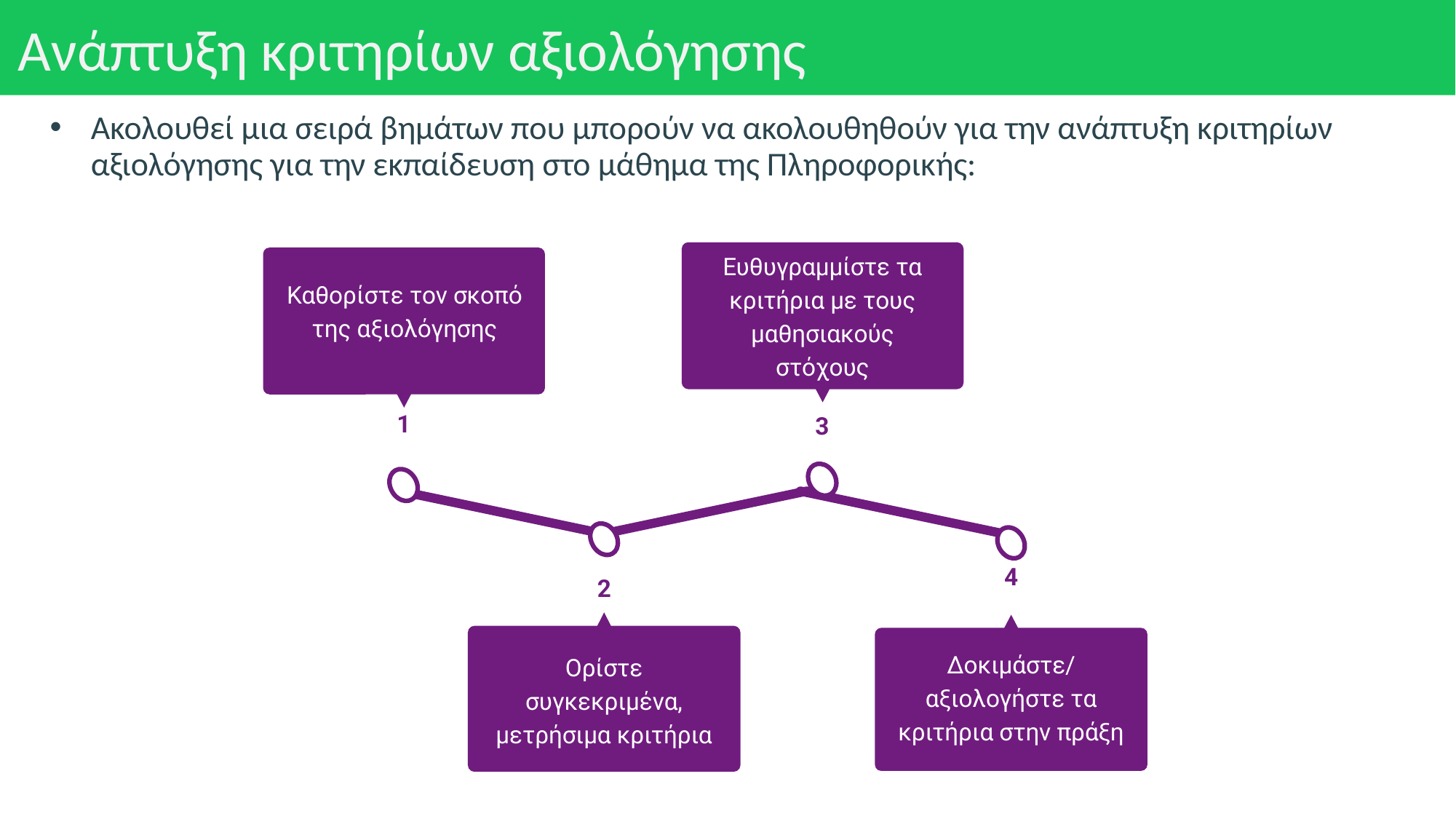

# Ανάπτυξη κριτηρίων αξιολόγησης
Ακολουθεί μια σειρά βημάτων που μπορούν να ακολουθηθούν για την ανάπτυξη κριτηρίων αξιολόγησης για την εκπαίδευση στο μάθημα της Πληροφορικής:

Ευθυγραμμίστε τα κριτήρια με τους μαθησιακούς στόχους

3

Καθορίστε τον σκοπό της αξιολόγησης

1

2

Ορίστε συγκεκριμένα, μετρήσιμα κριτήρια

4

Δοκιμάστε/
αξιολογήστε τα κριτήρια στην πράξη